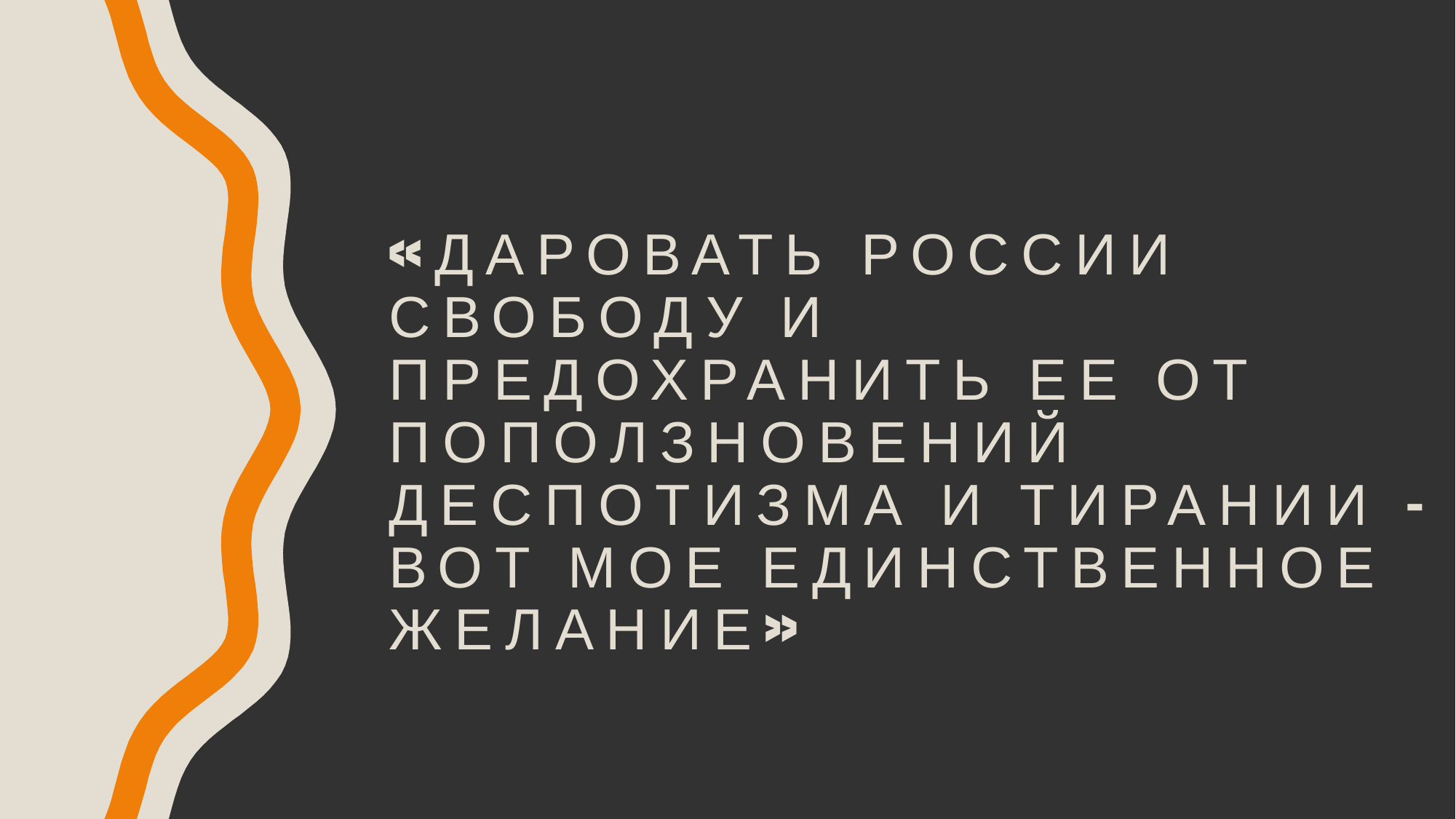

# «Даровать России свободу и предохранить ее от поползновений деспотизма и тирании – вот мое единственное желание»